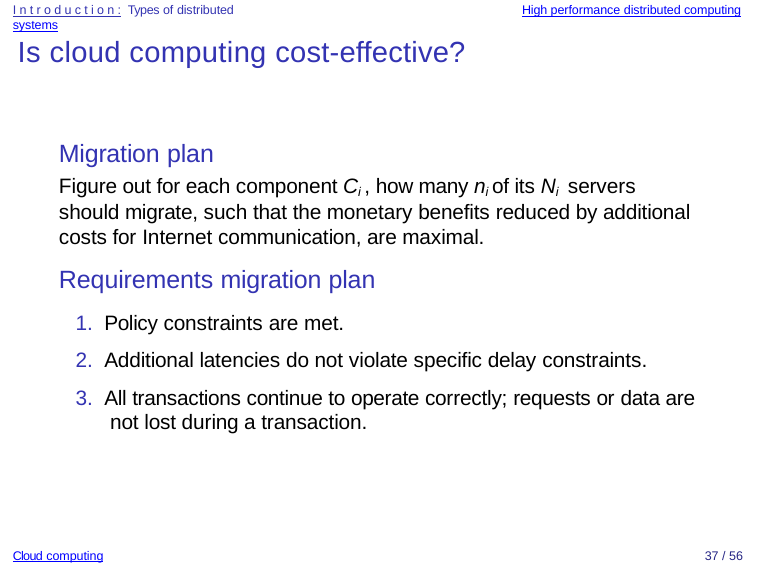

Introduction: Types of distributed systems
High performance distributed computing
Is cloud computing cost-effective?

Migration plan
Figure out for each component Ci , how many ni of its Ni servers  should migrate, such that the monetary benefits reduced by additional  costs for Internet communication, are maximal.
Requirements migration plan
Policy constraints are met.
Additional latencies do not violate specific delay constraints.
All transactions continue to operate correctly; requests or data are  not lost during a transaction.
Cloud computing
37 / 56